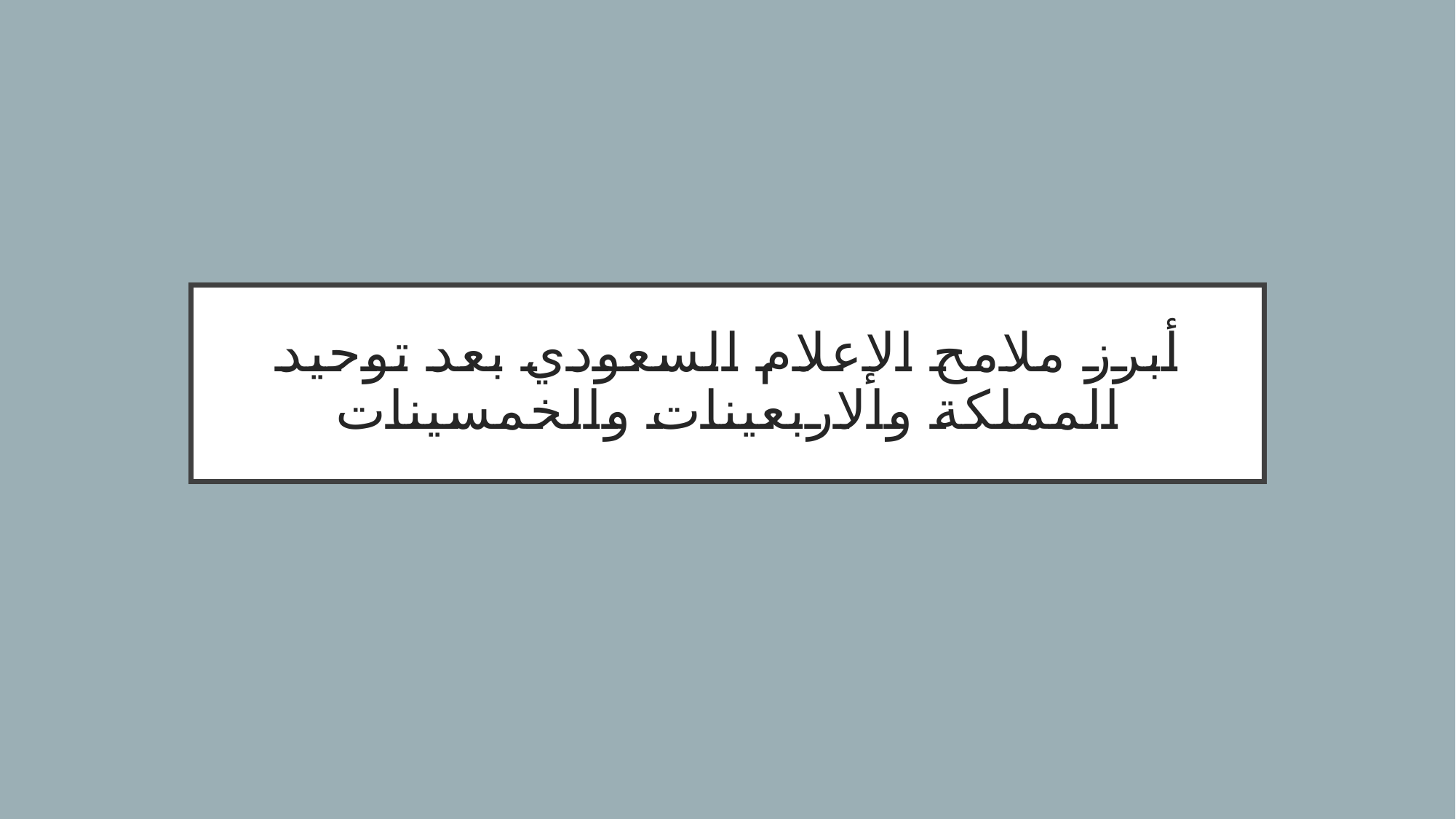

# أبرز ملامح الإعلام السعودي بعد توحيد المملكة والاربعينات والخمسينات